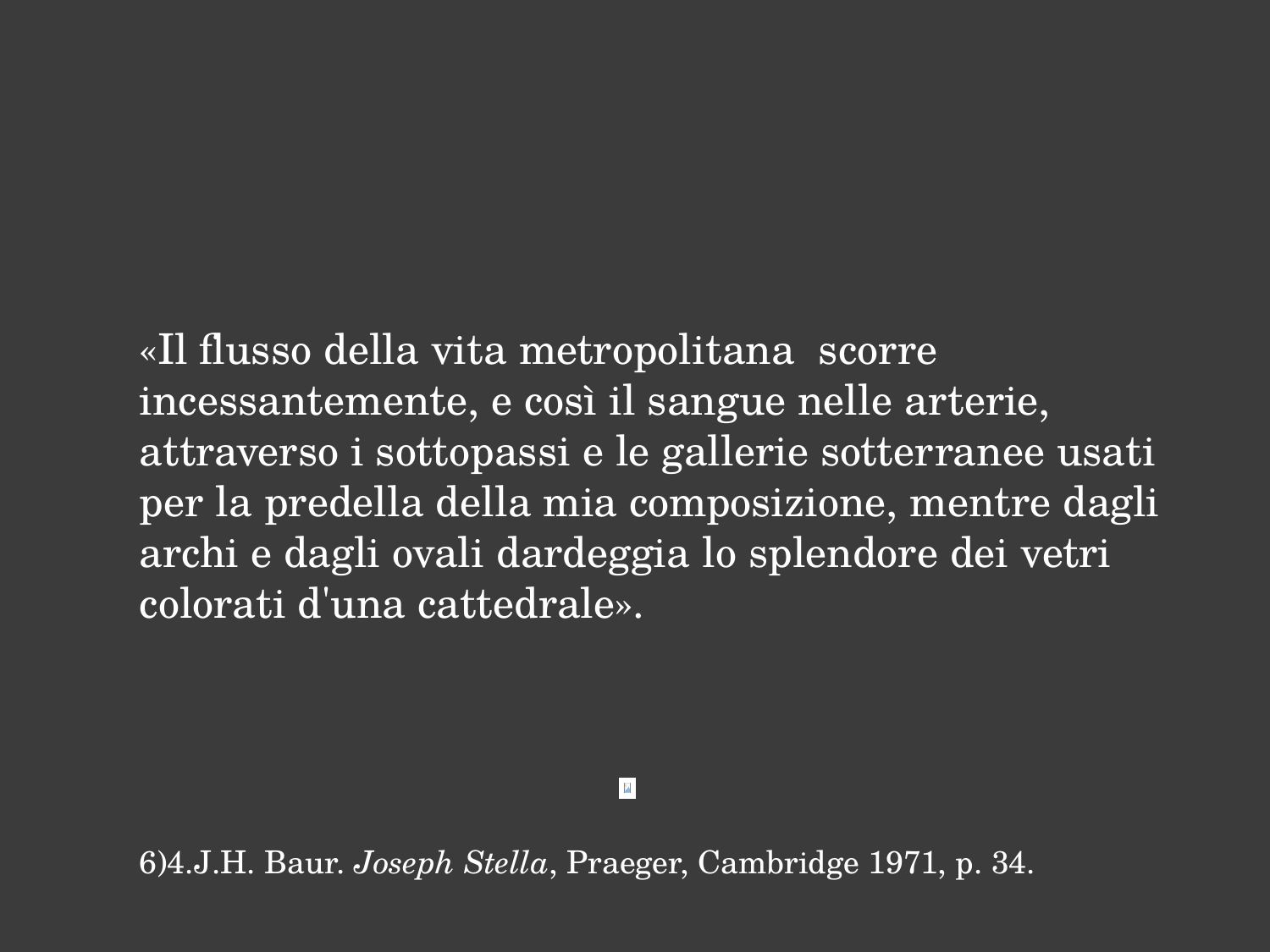

«Il flusso della vita metropolitana  scorre incessantemente, e così il sangue nelle arterie, attraverso i sottopassi e le gallerie sotterranee usati per la predella della mia composizione, mentre dagli archi e dagli ovali dardeggia lo splendore dei vetri colorati d'una cattedrale».

6)4.J.H. Baur. Joseph Stella, Praeger, Cambridge 1971, p. 34.